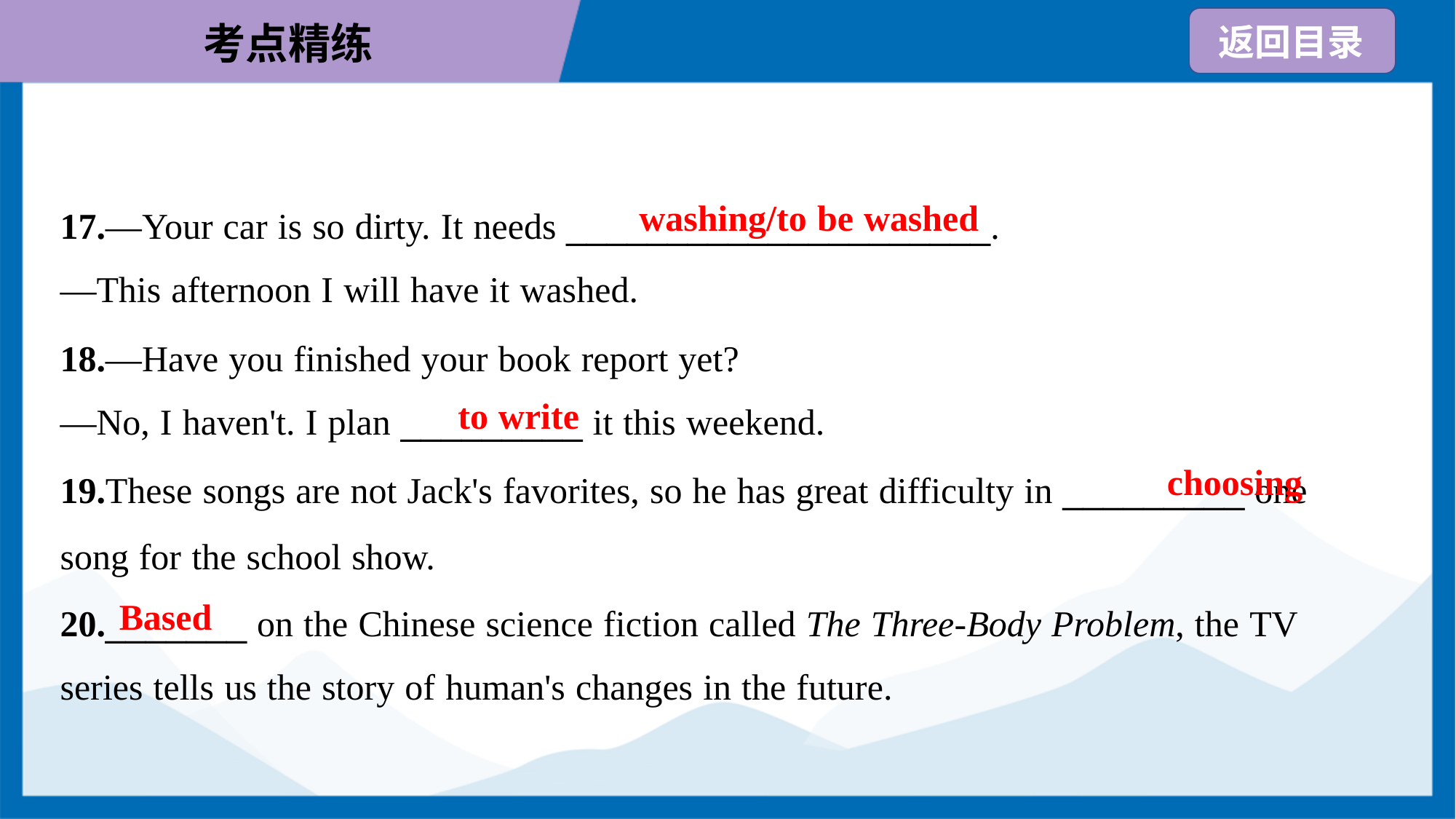

washing/to be washed
17.—Your car is so dirty. It needs _____________________.
—This afternoon I will have it washed.
18.—Have you finished your book report yet?
—No, I haven't. I plan _________ it this weekend.
to write
choosing
19.These songs are not Jack's favorites, so he has great difficulty in _________ one
song for the school show.
20._______ on the Chinese science fiction called The Three-Body Problem, the TV
series tells us the story of human's changes in the future.
Based